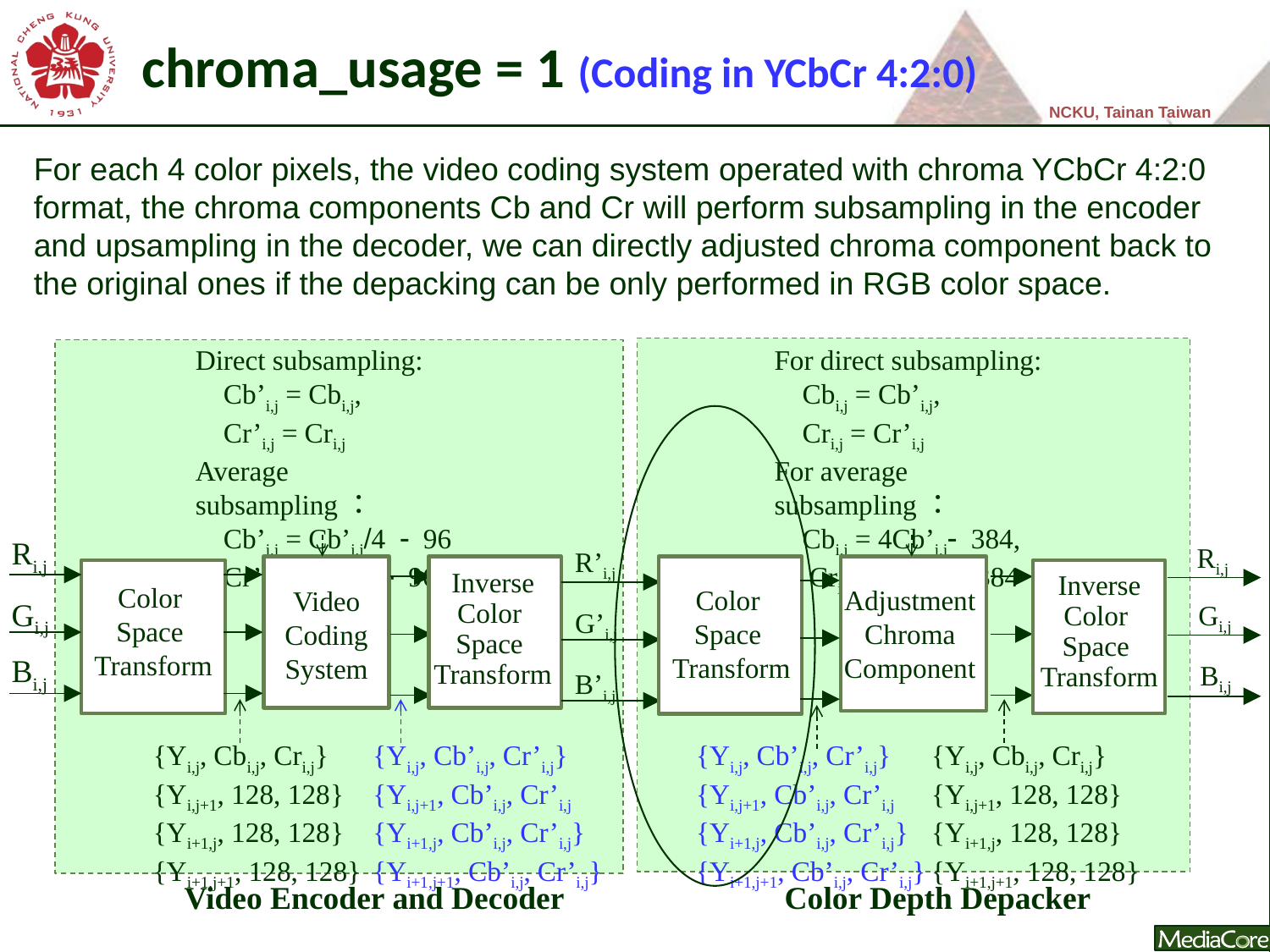

chroma_usage = 1 (Coding in YCbCr 4:2:0)
For each 4 color pixels, the video coding system operated with chroma YCbCr 4:2:0 format, the chroma components Cb and Cr will perform subsampling in the encoder and upsampling in the decoder, we can directly adjusted chroma component back to the original ones if the depacking can be only performed in RGB color space.
Direct subsampling:
    Cb’i,j = Cbi,j,
    Cr’i,j = Cri,j
Average subsampling：
    Cb’i,j = Cb’i,j/4 − 96
    Cr’i,j = Cr’i,j/4 − 96
For direct subsampling:
    Cbi,j = Cb’i,j,
    Cri,j = Cr’i,j
For average subsampling：
    Cbi,j = 4Cb’i,j− 384,
     Cri,j = 4Cr’i,j − 384

Ri,j
Gi,j
Bi,j
Color
Space
Transform

Ri,j
Gi,j
Bi,j
R’i,j
G’i,j
B’i,j

Color
Space
Transform

Inverse
Color
Space
Transform
Inverse
Color
Space
Transform
Adjustment
Chroma
Component
Video
Coding
System
{Yi,j, Cbi,j, Cri,j}
{Yi,j+1, 128, 128}
{Yi+1,j, 128, 128}
{Yi+1,j+1, 128, 128}
{Yi,j, Cb’i,j, Cr’i,j}
{Yi,j+1, Cb’i,j, Cr’i,j
{Yi+1,j, Cb’i,j, Cr’i,j}
{Yi+1,j+1, Cb’i,j, Cr’i,j}
{Yi,j, Cb’i,j, Cr’i,j}
{Yi,j+1, Cb’i,j, Cr’i,j
{Yi+1,j, Cb’i,j, Cr’i,j}
{Yi+1,j+1, Cb’i,j, Cr’i,j}
{Yi,j, Cbi,j, Cri,j}
{Yi,j+1, 128, 128}
{Yi+1,j, 128, 128}
{Yi+1,j+1, 128, 128}
Video Encoder and Decoder
Color Depth Depacker